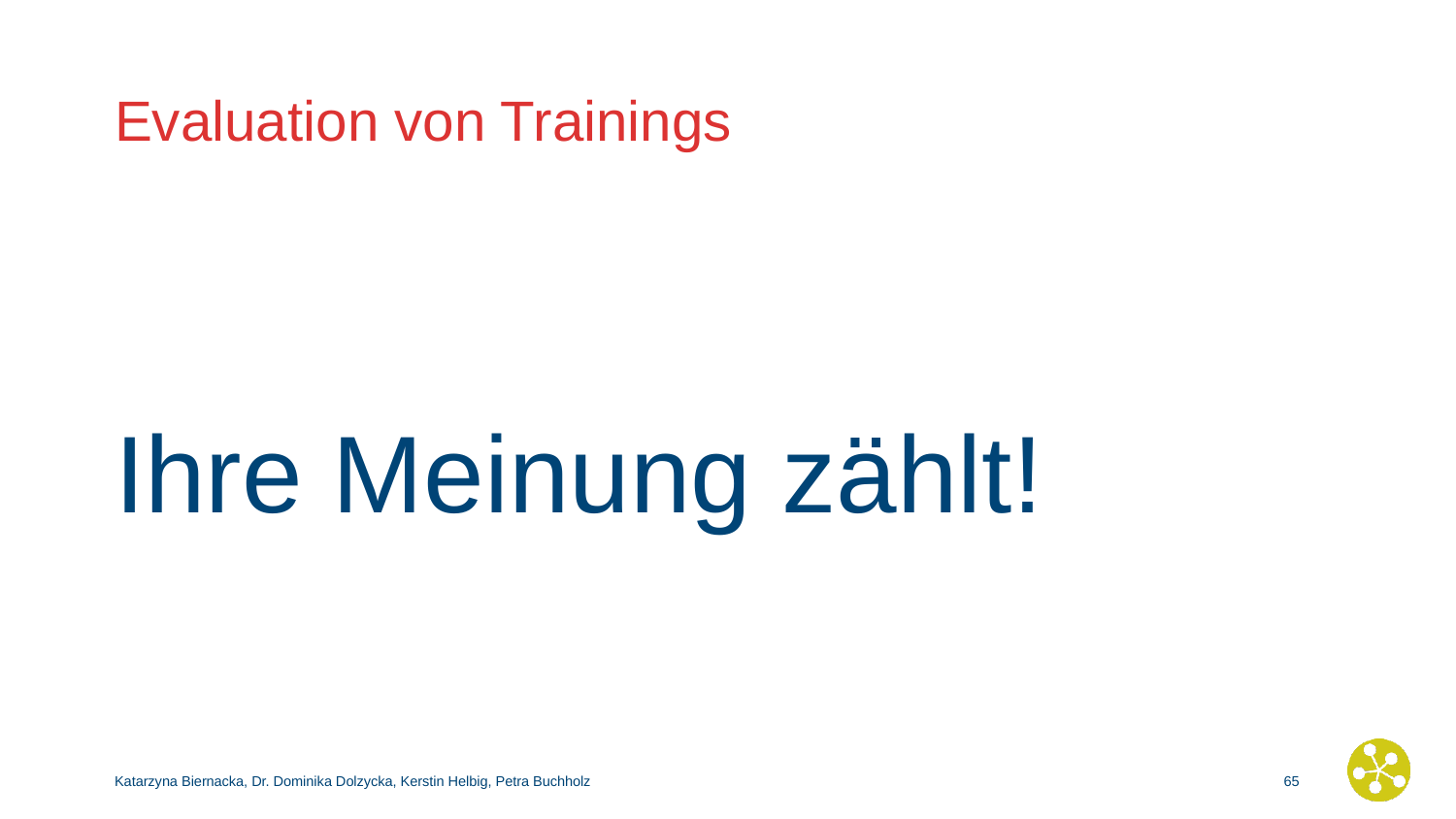

# Evaluation von Trainings
Ihre Meinung zählt!
Katarzyna Biernacka, Dr. Dominika Dolzycka, Kerstin Helbig, Petra Buchholz
65